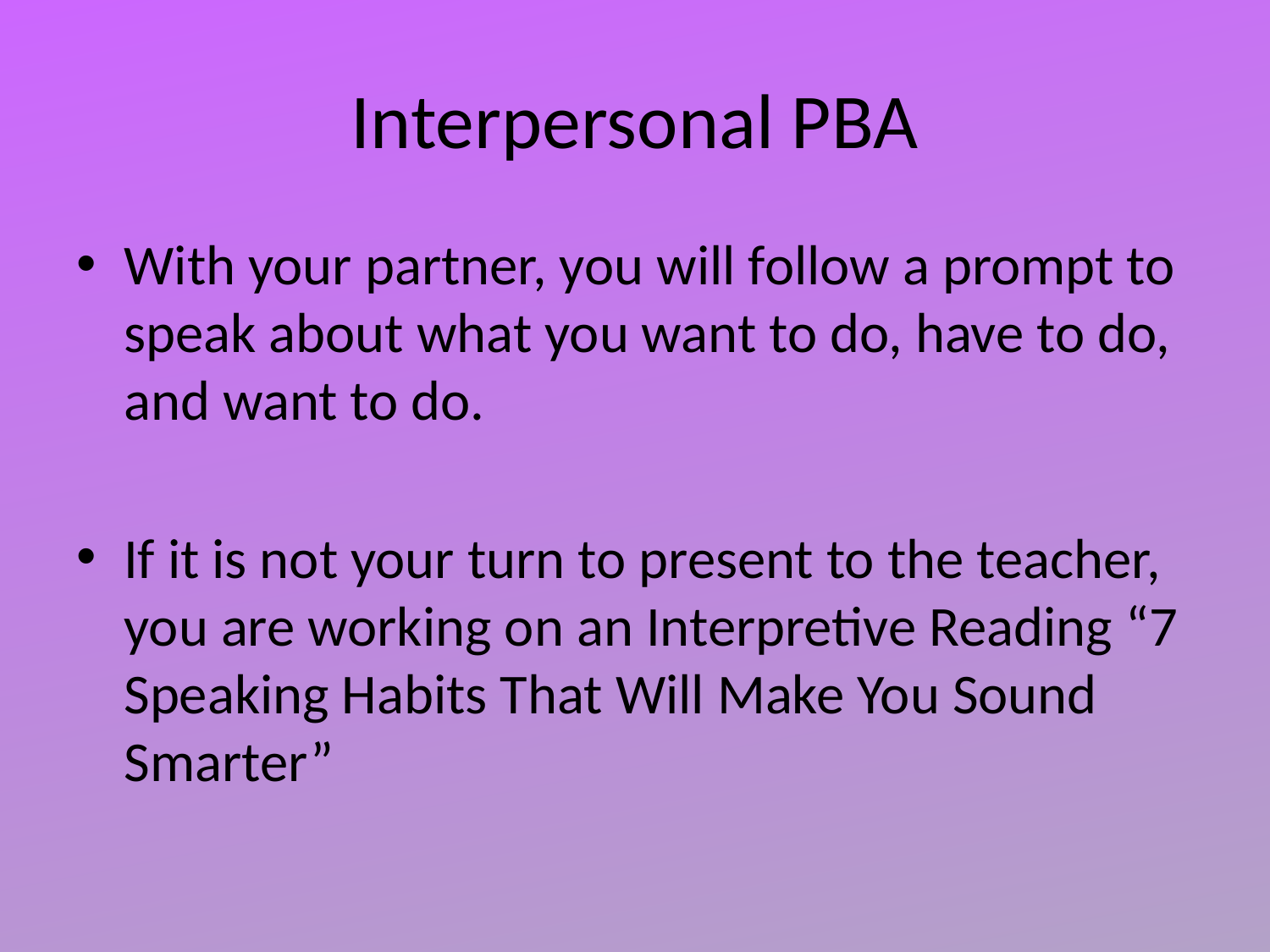

# Interpersonal PBA
With your partner, you will follow a prompt to speak about what you want to do, have to do, and want to do.

If it is not your turn to present to the teacher, you are working on an Interpretive Reading “7 Speaking Habits That Will Make You Sound Smarter”